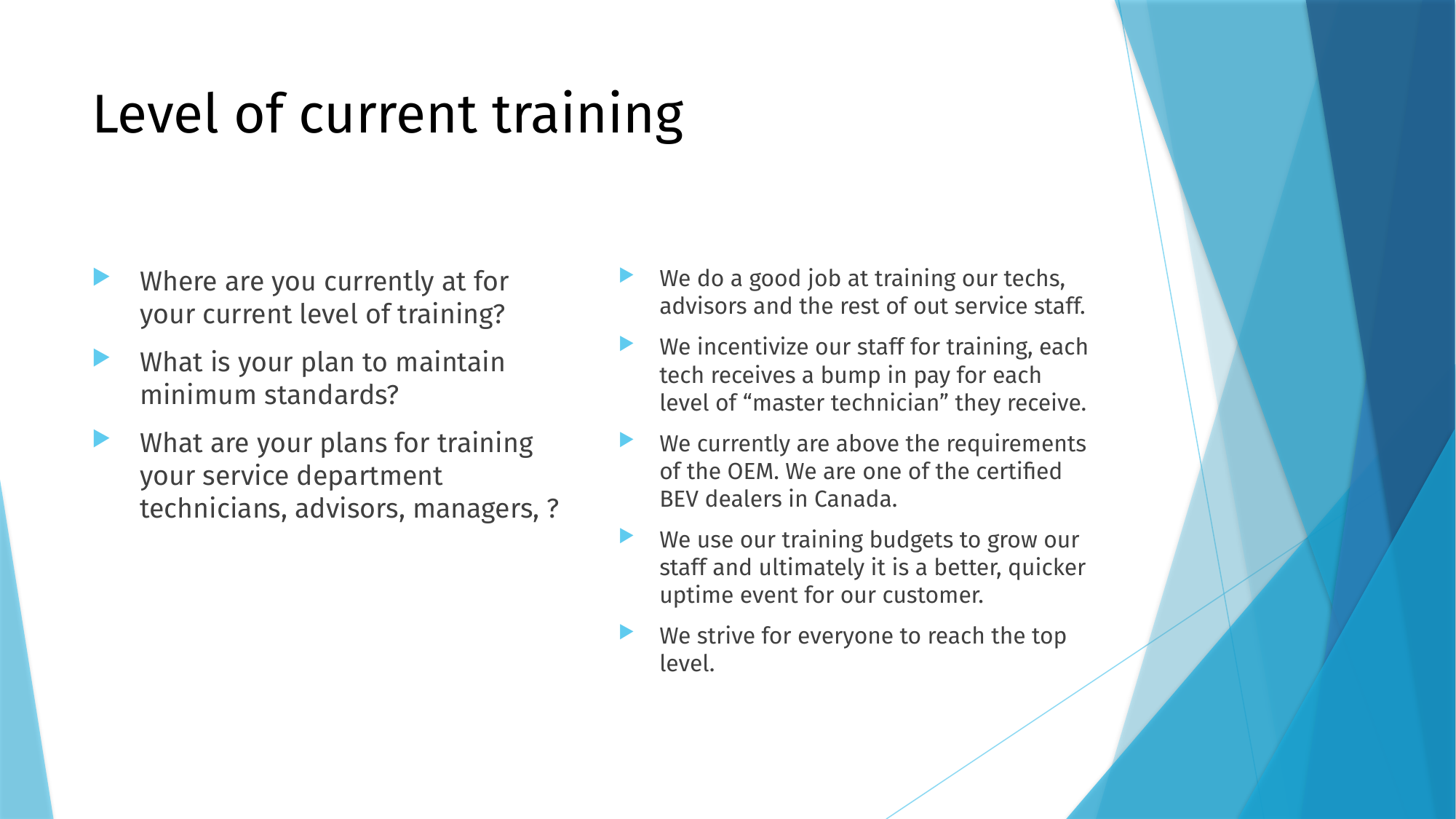

# Level of current training
Where are you currently at for your current level of training?
What is your plan to maintain minimum standards?
What are your plans for training  your service department technicians, advisors, managers, ?

We do a good job at training our techs, advisors and the rest of out service staff.
We incentivize our staff for training, each tech receives a bump in pay for each level of “master technician” they receive.
We currently are above the requirements of the OEM. We are one of the certified BEV dealers in Canada.
We use our training budgets to grow our staff and ultimately it is a better, quicker uptime event for our customer.
We strive for everyone to reach the top level.